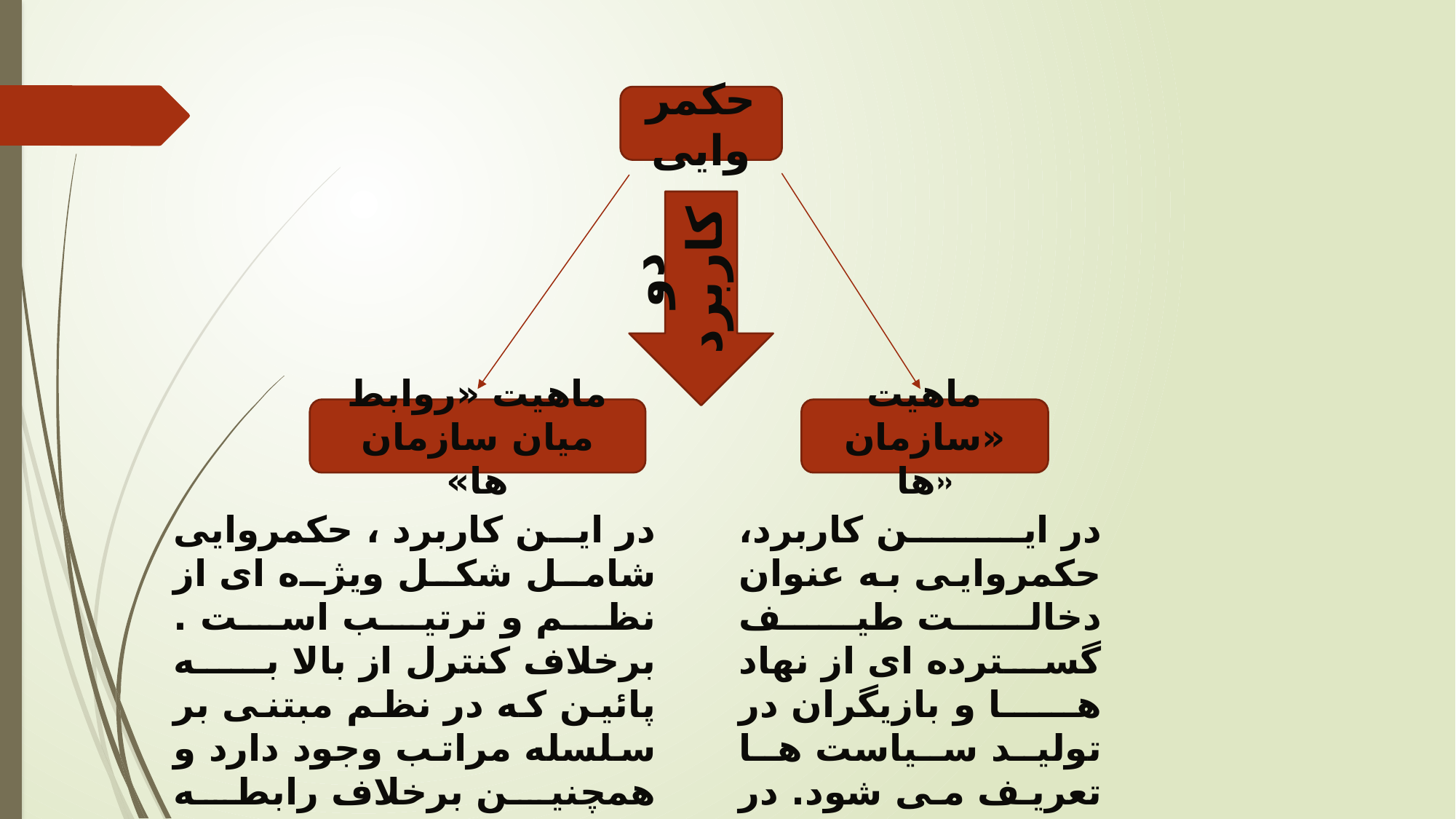

حکمروایی
دو کاربرد
ماهیت «روابط میان سازمان ها»
ماهیت «سازمان ها»
در این کاربرد ، حکمروایی شامل شکل ویژه ای از نظم و ترتیب است . برخلاف کنترل از بالا به پائین که در نظم مبتنی بر سلسله مراتب وجود دارد و همچنین برخلاف رابطه فردی در نظم بازار ، حکمروایی مستلزم برقراری نظم از طریق شبکه ها و شراکت ها است.
در این کاربرد، حکمروایی به عنوان دخالت طیف گسترده ای از نهاد ها و بازیگران در تولید سیاست ها تعریف می شود. در این تعریف ، حکمروایی گسترده تر از حکومت است و حکومت یکی از مولفه های آن به شمار می آید.